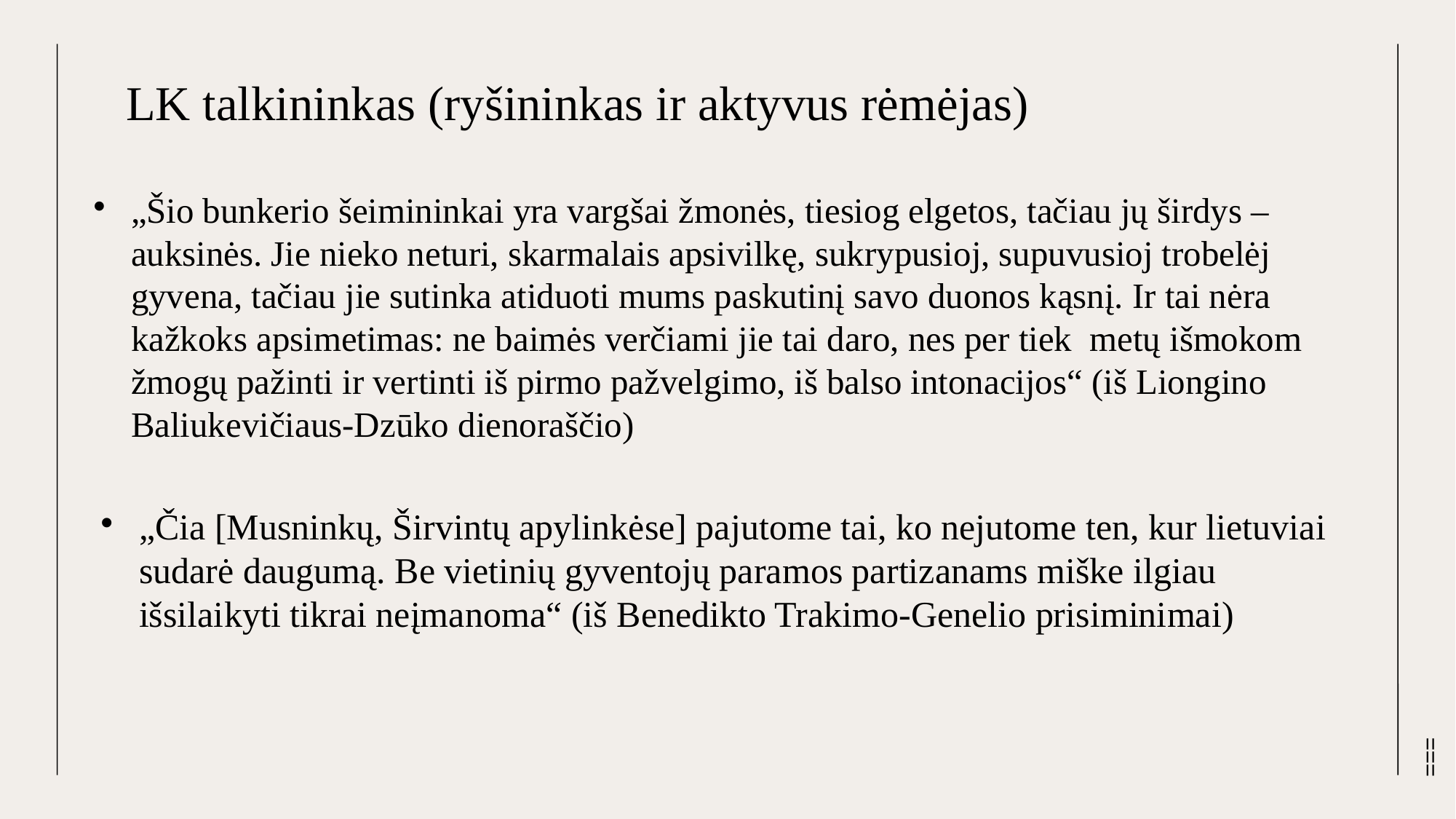

LK talkininkas (ryšininkas ir aktyvus rėmėjas)
„Šio bunkerio šeimininkai yra vargšai žmonės, tiesiog elgetos, tačiau jų širdys – auksinės. Jie nieko neturi, skarmalais apsivilkę, sukrypusioj, supuvusioj trobelėj gyvena, tačiau jie sutinka atiduoti mums paskutinį savo duonos kąsnį. Ir tai nėra kažkoks apsimetimas: ne baimės verčiami jie tai daro, nes per tiek  metų išmokom žmogų pažinti ir vertinti iš pirmo pažvelgimo, iš balso intonacijos“ (iš Liongino Baliukevičiaus-Dzūko dienoraščio)
„Čia [Musninkų, Širvintų apylinkėse] pajutome tai, ko nejutome ten, kur lietuviai sudarė daugumą. Be vietinių gyventojų paramos partizanams miške ilgiau išsilaikyti tikrai neįmanoma“ (iš Benedikto Trakimo-Genelio prisiminimai)